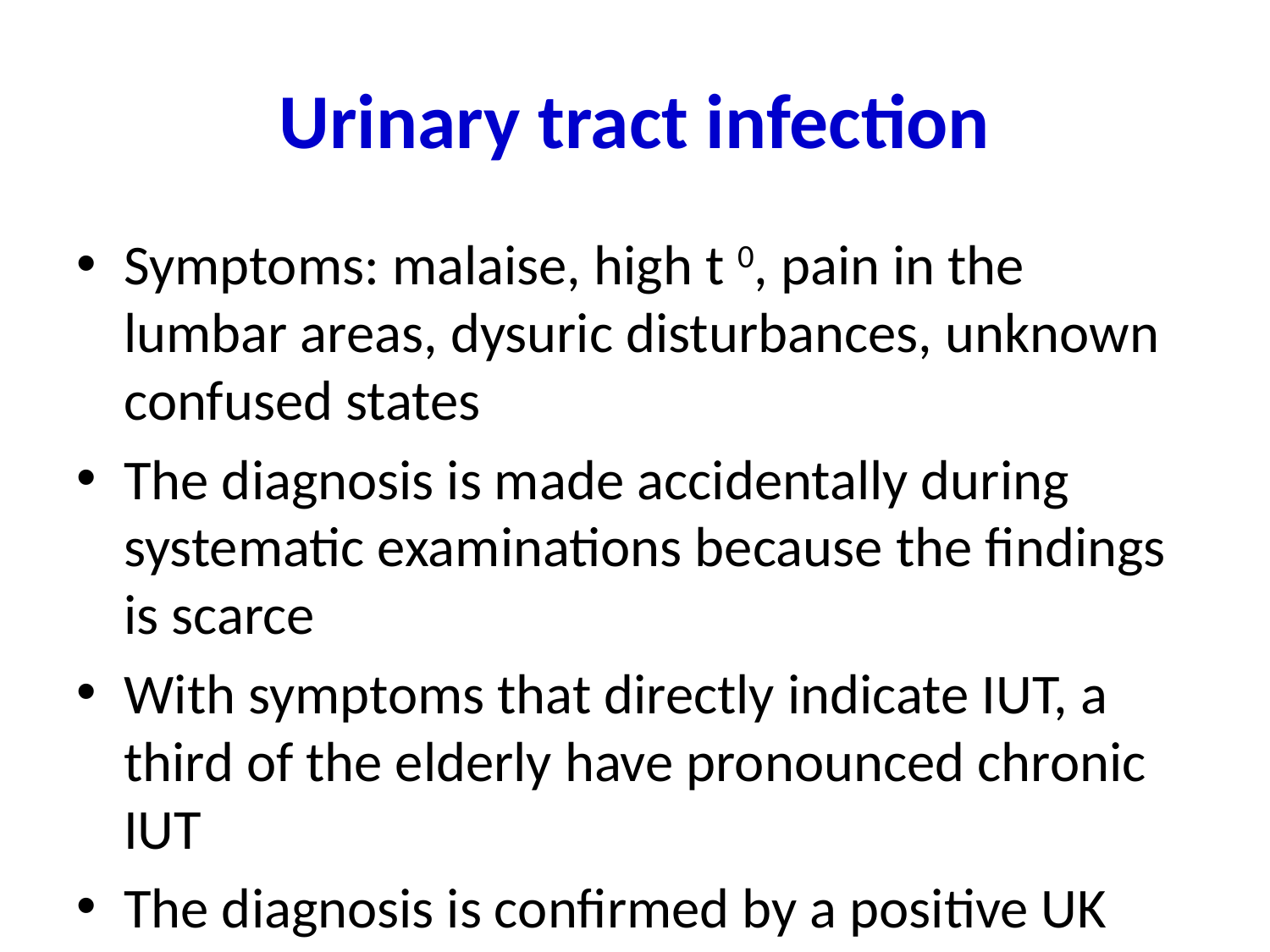

# Urinary tract infection
Symptoms: malaise, high t 0, pain in the lumbar areas, dysuric disturbances, unknown confused states
The diagnosis is made accidentally during systematic examinations because the findings is scarce
With symptoms that directly indicate IUT, a third of the elderly have pronounced chronic IUT
The diagnosis is confirmed by a positive UK